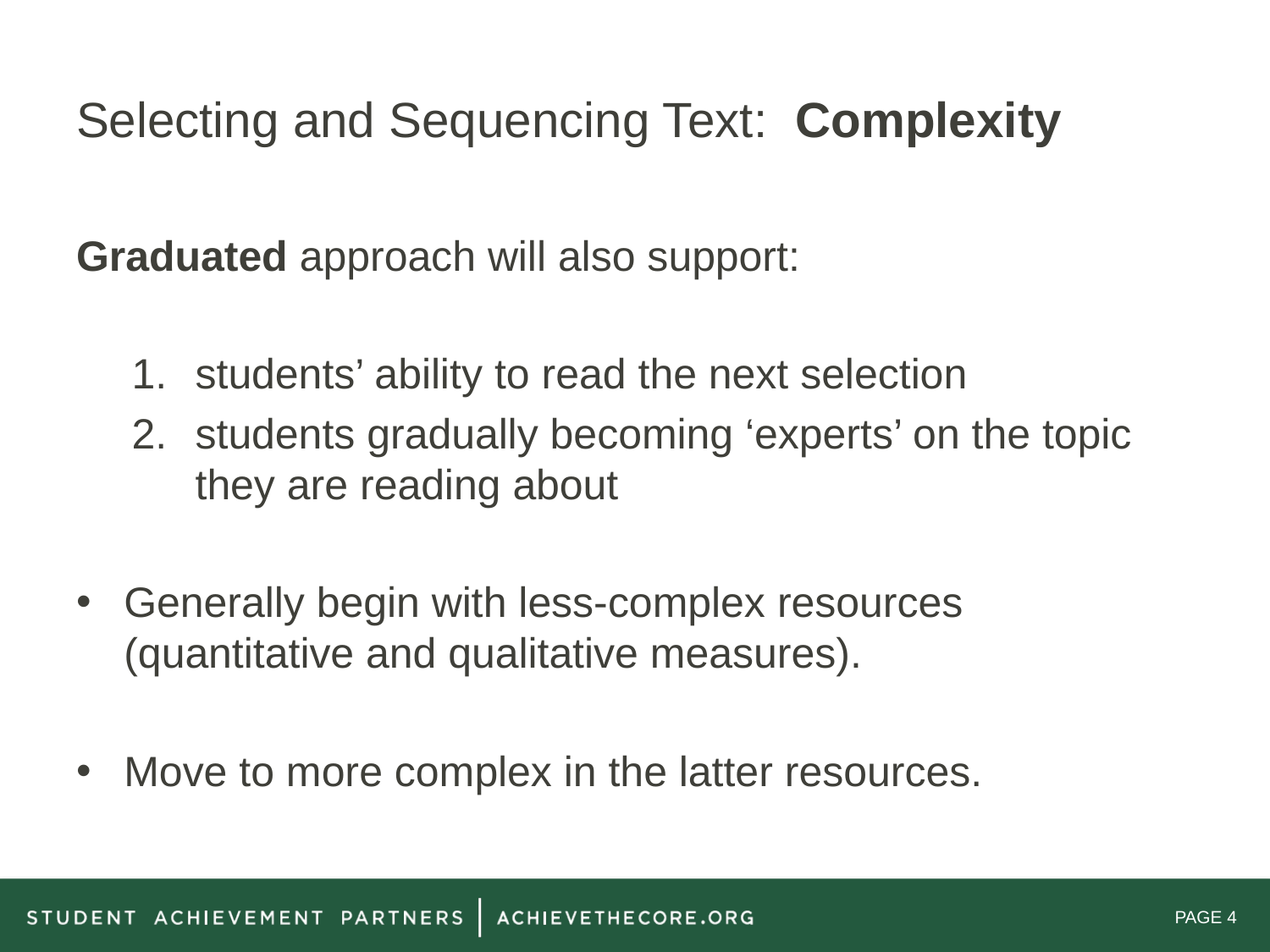

# Selecting and Sequencing Text:  Complexity
Graduated approach will also support:

students’ ability to read the next selection
students gradually becoming ‘experts’ on the topic they are reading about

Generally begin with less-complex resources (quantitative and qualitative measures).

Move to more complex in the latter resources.